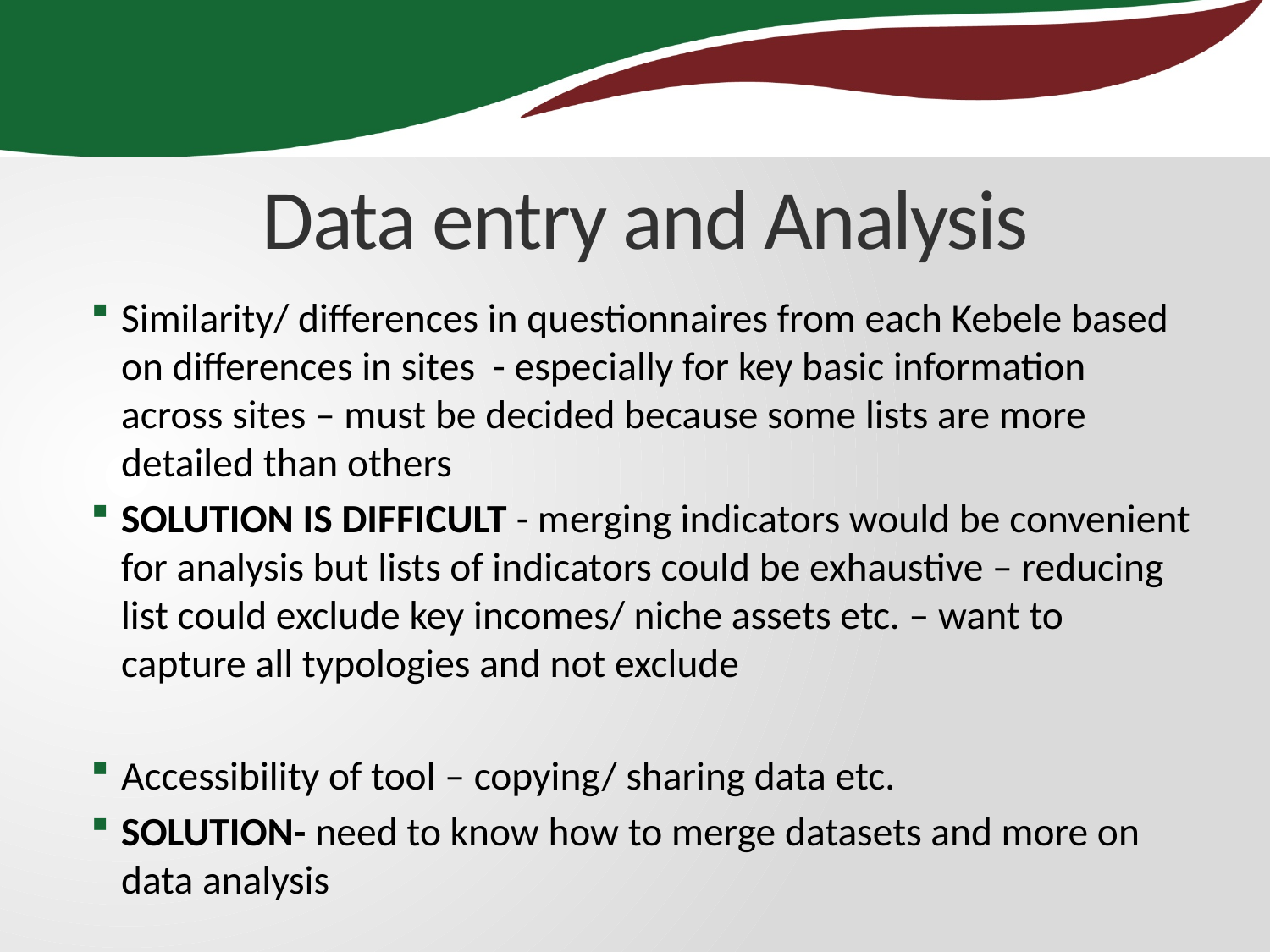

# Data entry and Analysis
Similarity/ differences in questionnaires from each Kebele based on differences in sites  - especially for key basic information across sites – must be decided because some lists are more detailed than others
SOLUTION IS DIFFICULT - merging indicators would be convenient for analysis but lists of indicators could be exhaustive – reducing list could exclude key incomes/ niche assets etc. – want to capture all typologies and not exclude

Accessibility of tool – copying/ sharing data etc.
SOLUTION- need to know how to merge datasets and more on data analysis